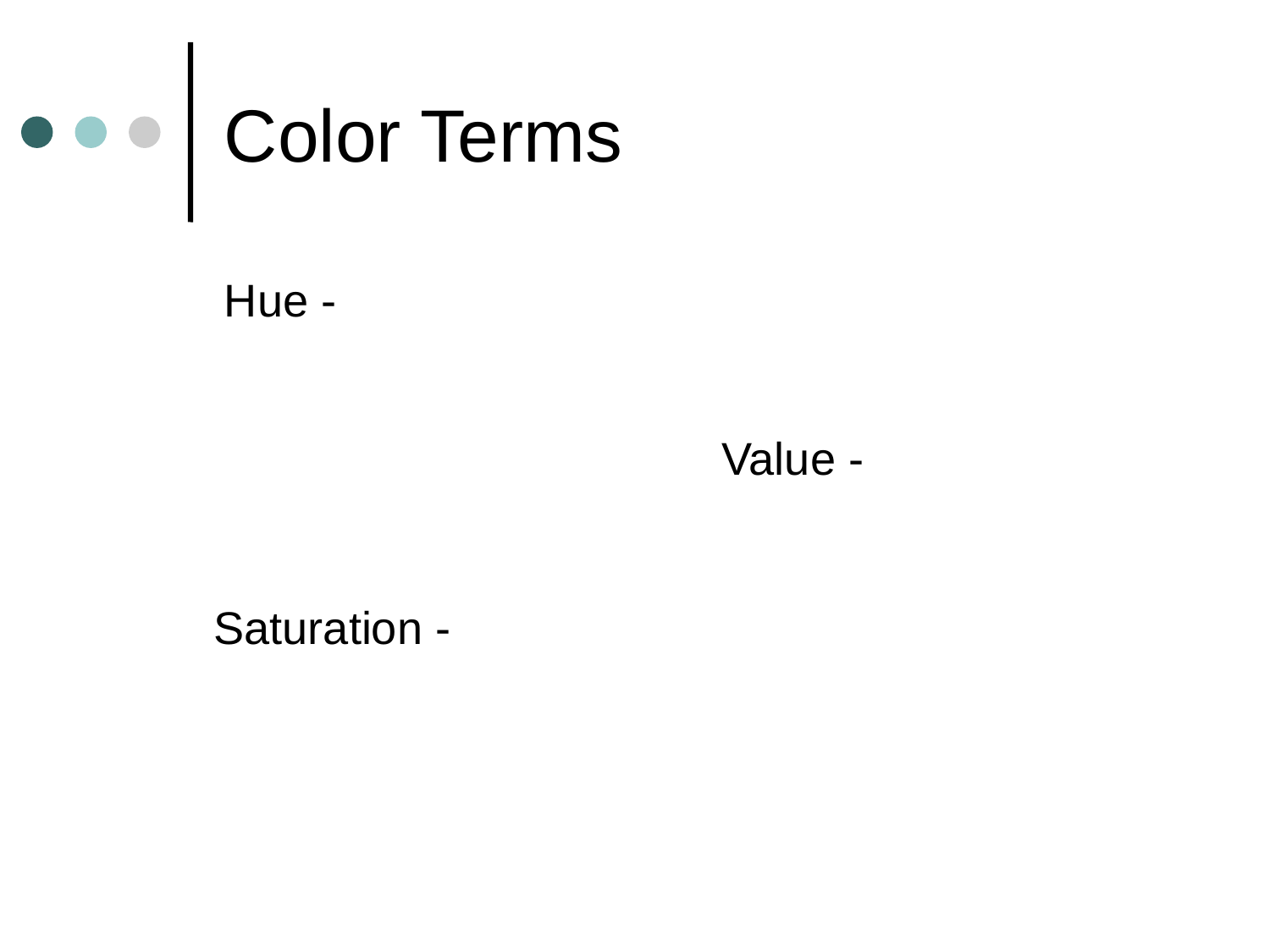

# Color Terms
Hue -
Value -
Saturation -